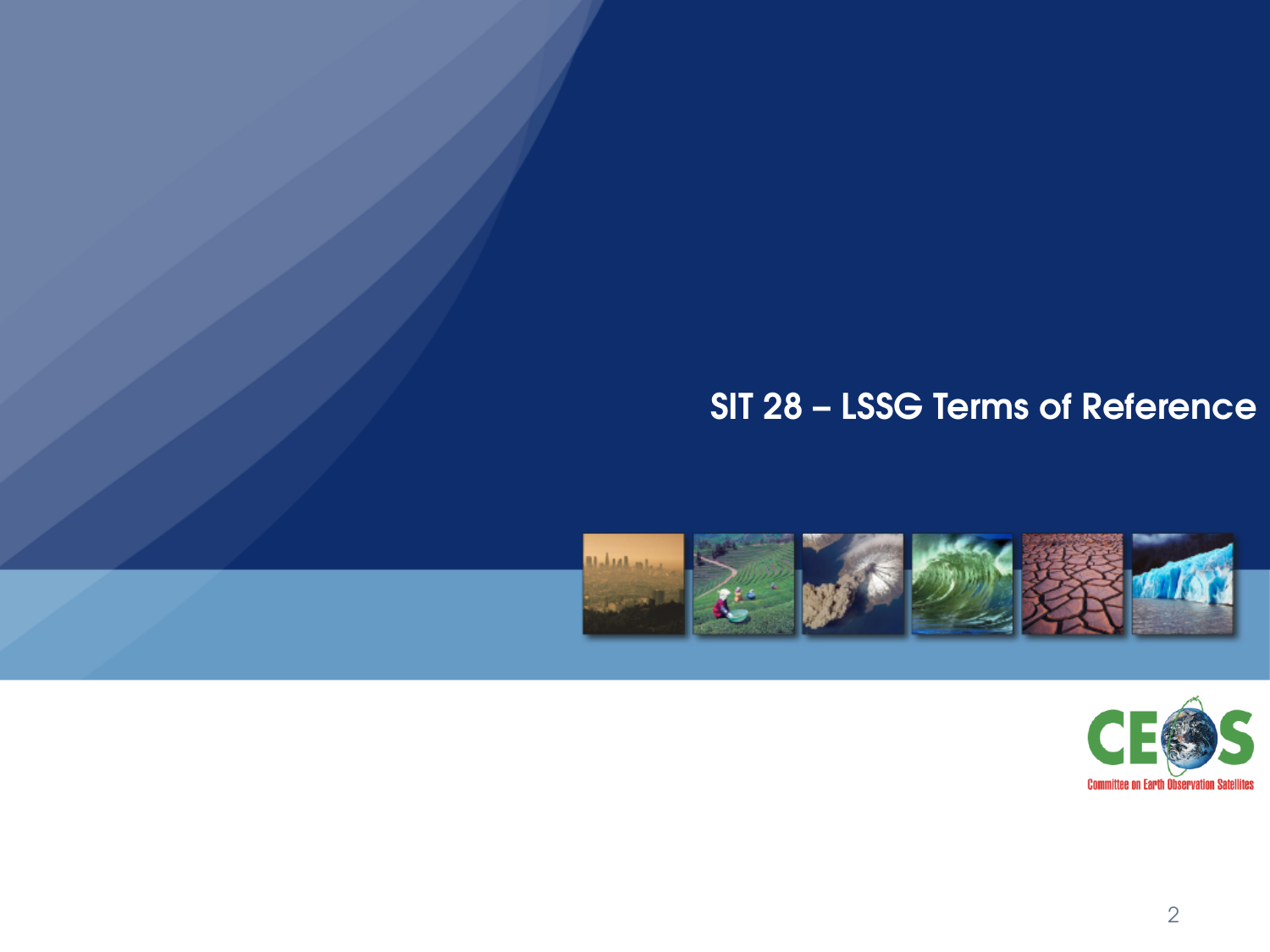

SIT 28 – LSSG Terms of Reference